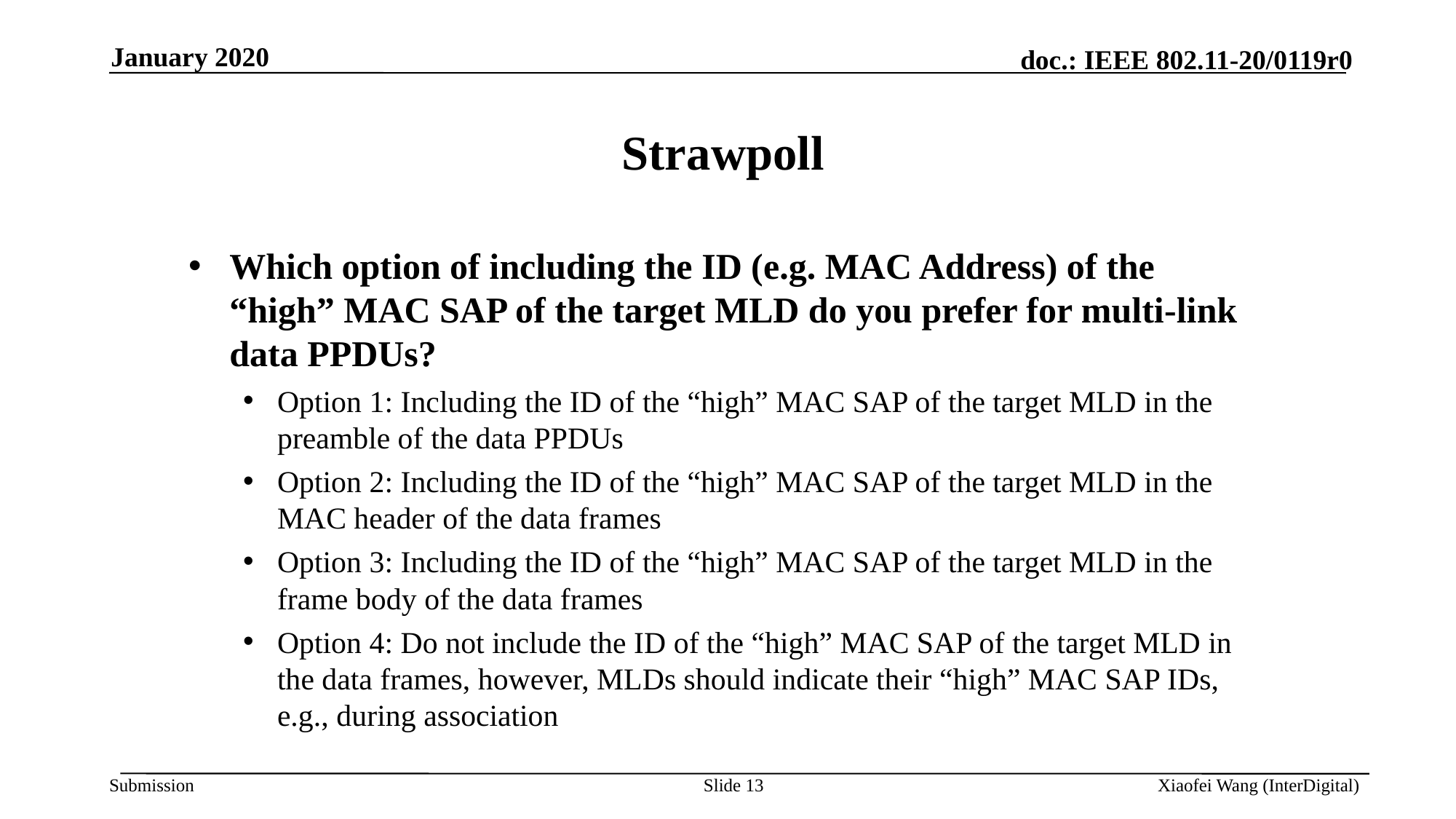

January 2020
# Strawpoll

Which option of including the ID (e.g. MAC Address) of the “high” MAC SAP of the target MLD do you prefer for multi-link data PPDUs?
Option 1: Including the ID of the “high” MAC SAP of the target MLD in the preamble of the data PPDUs
Option 2: Including the ID of the “high” MAC SAP of the target MLD in the MAC header of the data frames
Option 3: Including the ID of the “high” MAC SAP of the target MLD in the frame body of the data frames
Option 4: Do not include the ID of the “high” MAC SAP of the target MLD in the data frames, however, MLDs should indicate their “high” MAC SAP IDs, e.g., during association

Slide 13
Xiaofei Wang (InterDigital)